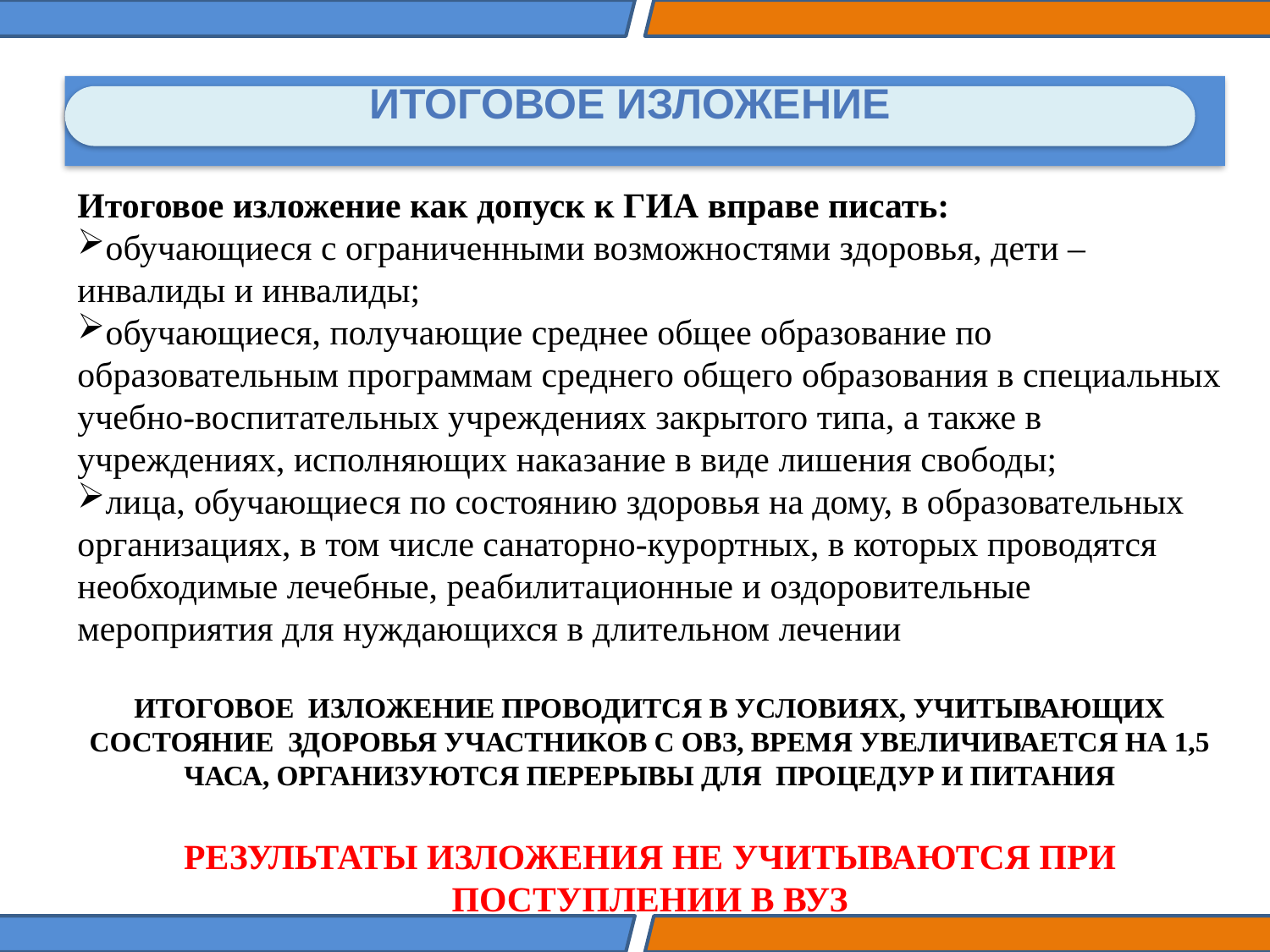

Итоговое изложение

Итоговое изложение как допуск к ГИА вправе писать:
обучающиеся с ограниченными возможностями здоровья, дети – инвалиды и инвалиды;
обучающиеся, получающие среднее общее образование по образовательным программам среднего общего образования в специальных учебно-воспитательных учреждениях закрытого типа, а также в учреждениях, исполняющих наказание в виде лишения свободы;
лица, обучающиеся по состоянию здоровья на дому, в образовательных организациях, в том числе санаторно-курортных, в которых проводятся необходимые лечебные, реабилитационные и оздоровительные мероприятия для нуждающихся в длительном лечении

ИТОГОВОЕ  ИЗЛОЖЕНИЕ ПРОВОДИТСЯ В УСЛОВИЯХ, УЧИТЫВАЮЩИХ СОСТОЯНИЕ  ЗДОРОВЬЯ УЧАСТНИКОВ С ОВЗ, ВРЕМЯ УВЕЛИЧИВАЕТСЯ НА 1,5 ЧАСА, ОРГАНИЗУЮТСЯ ПЕРЕРЫВЫ ДЛЯ  ПРОЦЕДУР И ПИТАНИЯ

РЕЗУЛЬТАТЫ ИЗЛОЖЕНИЯ НЕ УЧИТЫВАЮТСЯ ПРИ ПОСТУПЛЕНИИ В ВУЗ